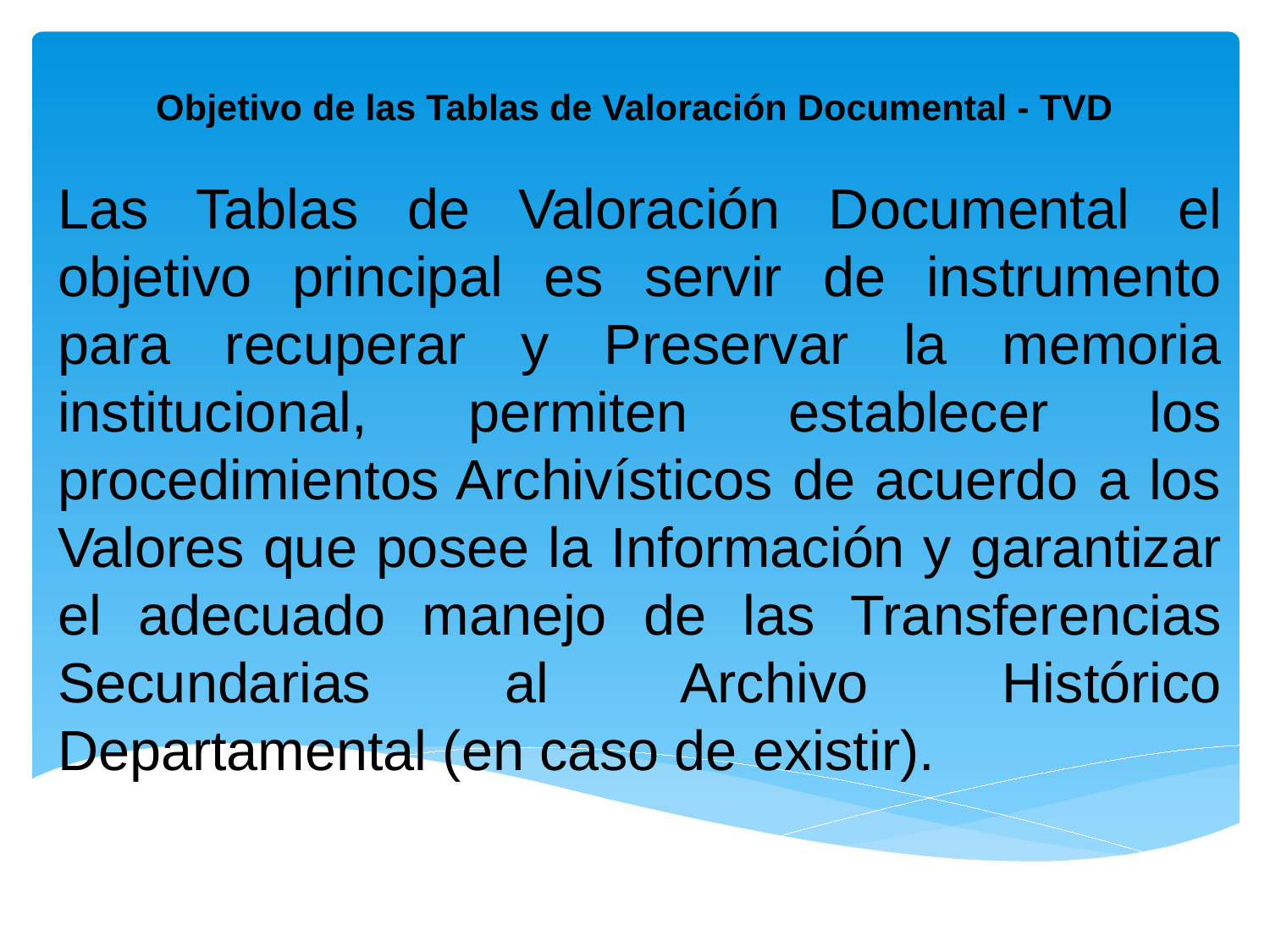

# Objetivo de las Tablas de Valoración Documental - TVD
Las Tablas de Valoración Documental el objetivo principal es servir de instrumento para recuperar y Preservar la memoria institucional, permiten establecer los procedimientos Archivísticos de acuerdo a los Valores que posee la Información y garantizar el adecuado manejo de las Transferencias Secundarias al Archivo Histórico Departamental (en caso de existir).